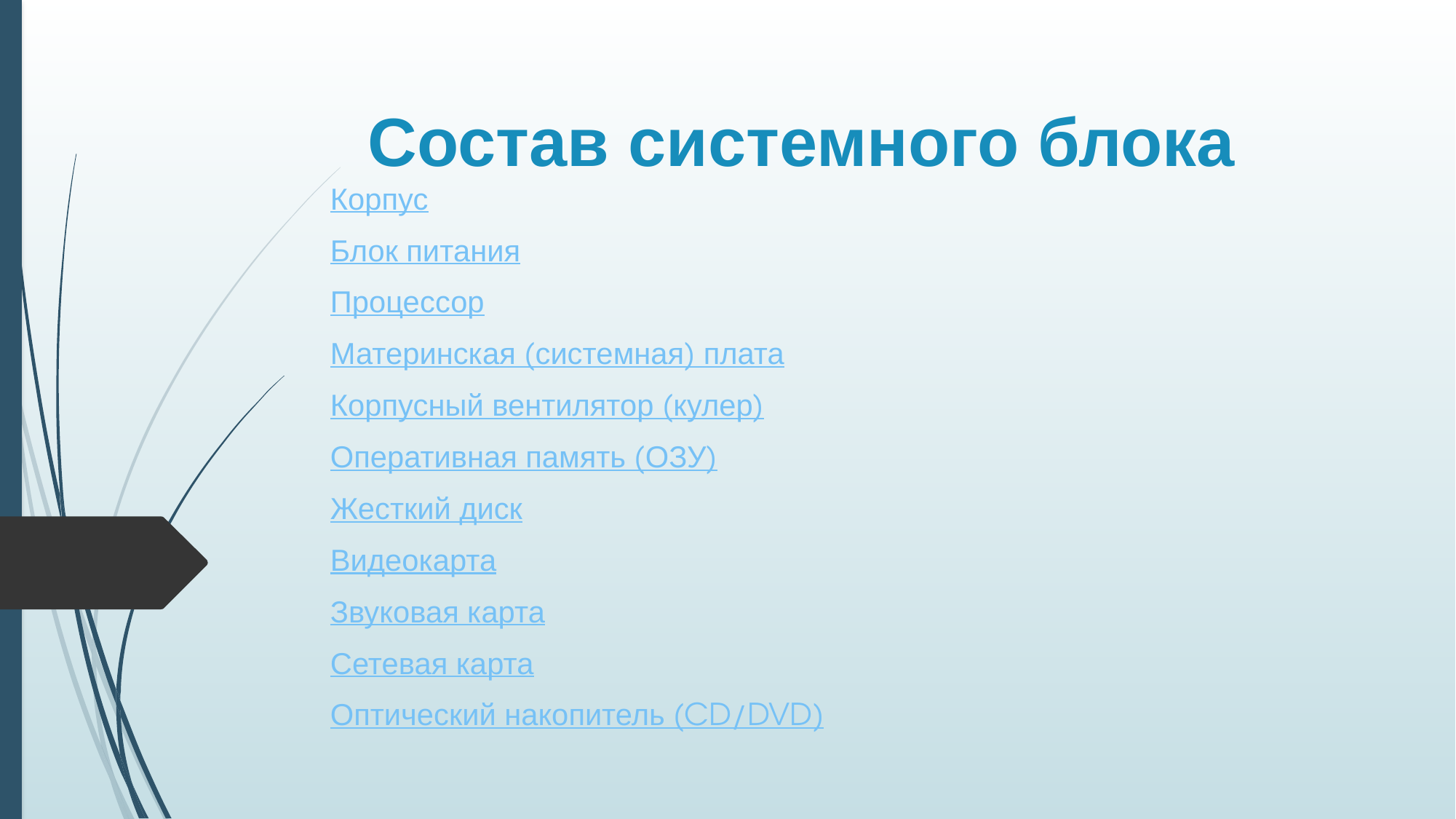

# Состав системного блока
Корпус
Блок питания
Процессор
Материнская (системная) плата
Корпусный вентилятор (кулер)
Оперативная память (ОЗУ)
Жесткий диск
Видеокарта
Звуковая карта
Сетевая карта
Оптический накопитель (CD/DVD)